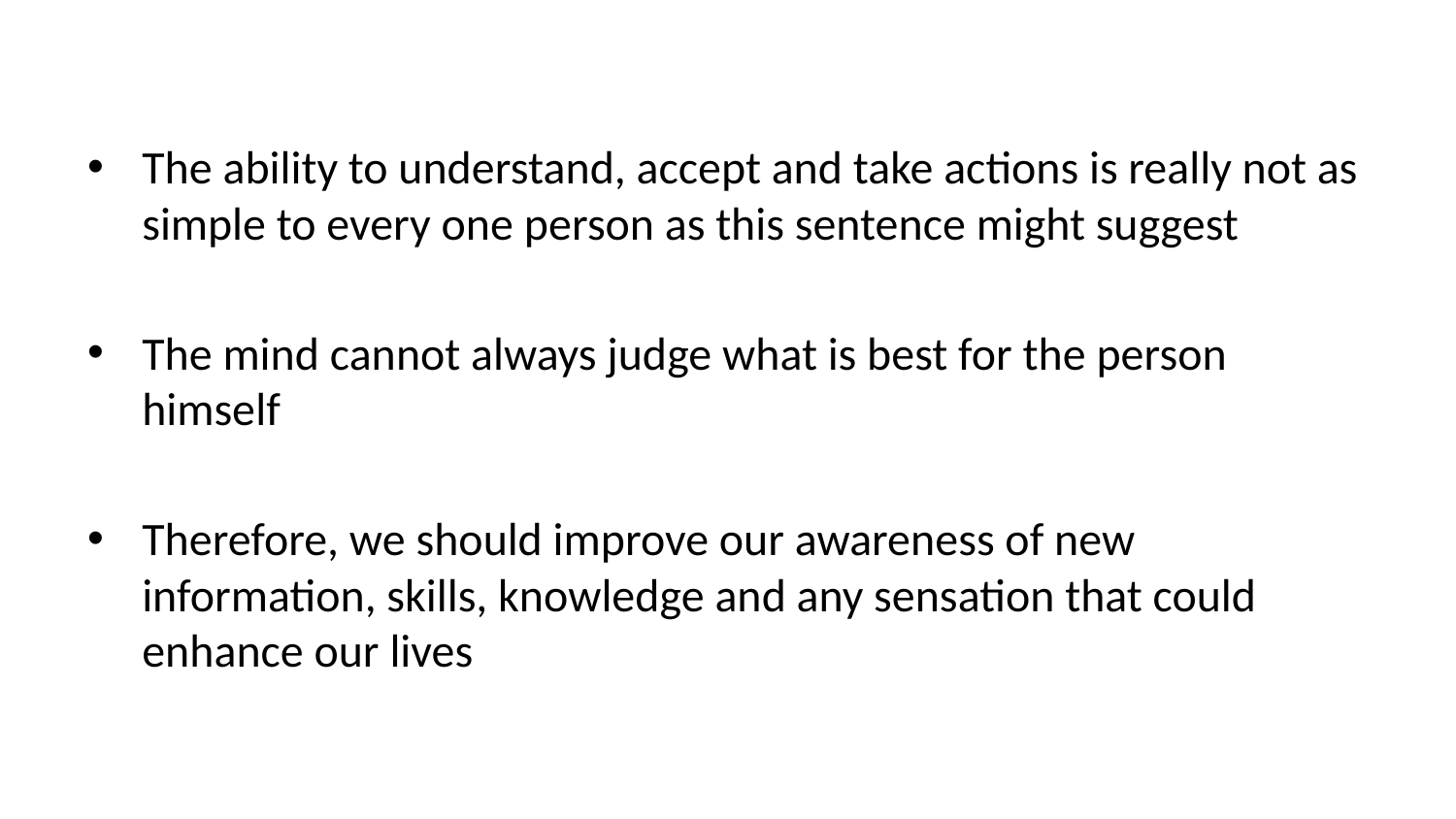

The ability to understand, accept and take actions is really not as simple to every one person as this sentence might suggest

The mind cannot always judge what is best for the person himself

Therefore, we should improve our awareness of new information, skills, knowledge and any sensation that could enhance our lives